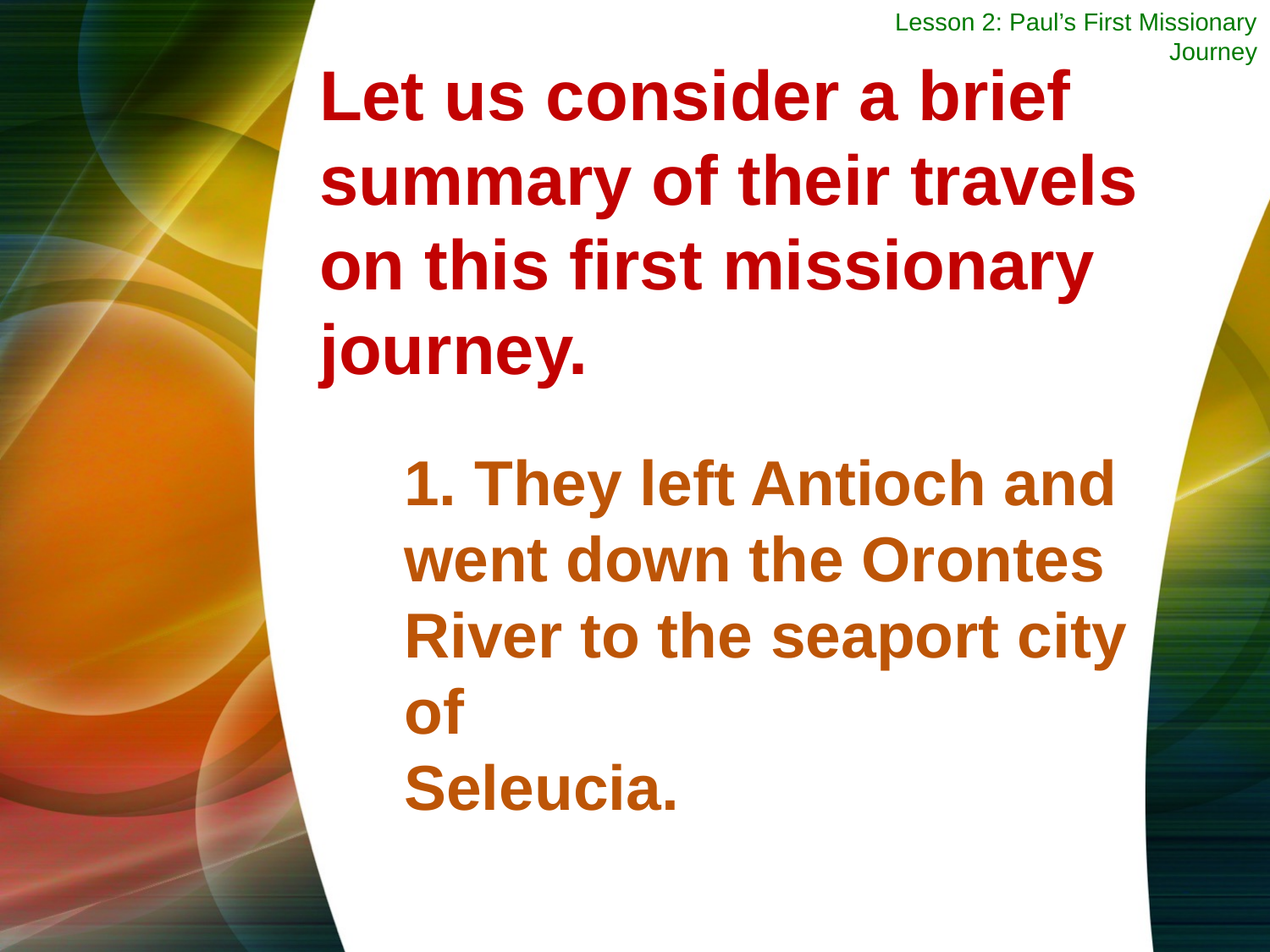

Lesson 2: Paul’s First Missionary Journey
Let us consider a brief summary of their travels on this first missionary journey.
1. They left Antioch and went down the Orontes River to the seaport city of
Seleucia.